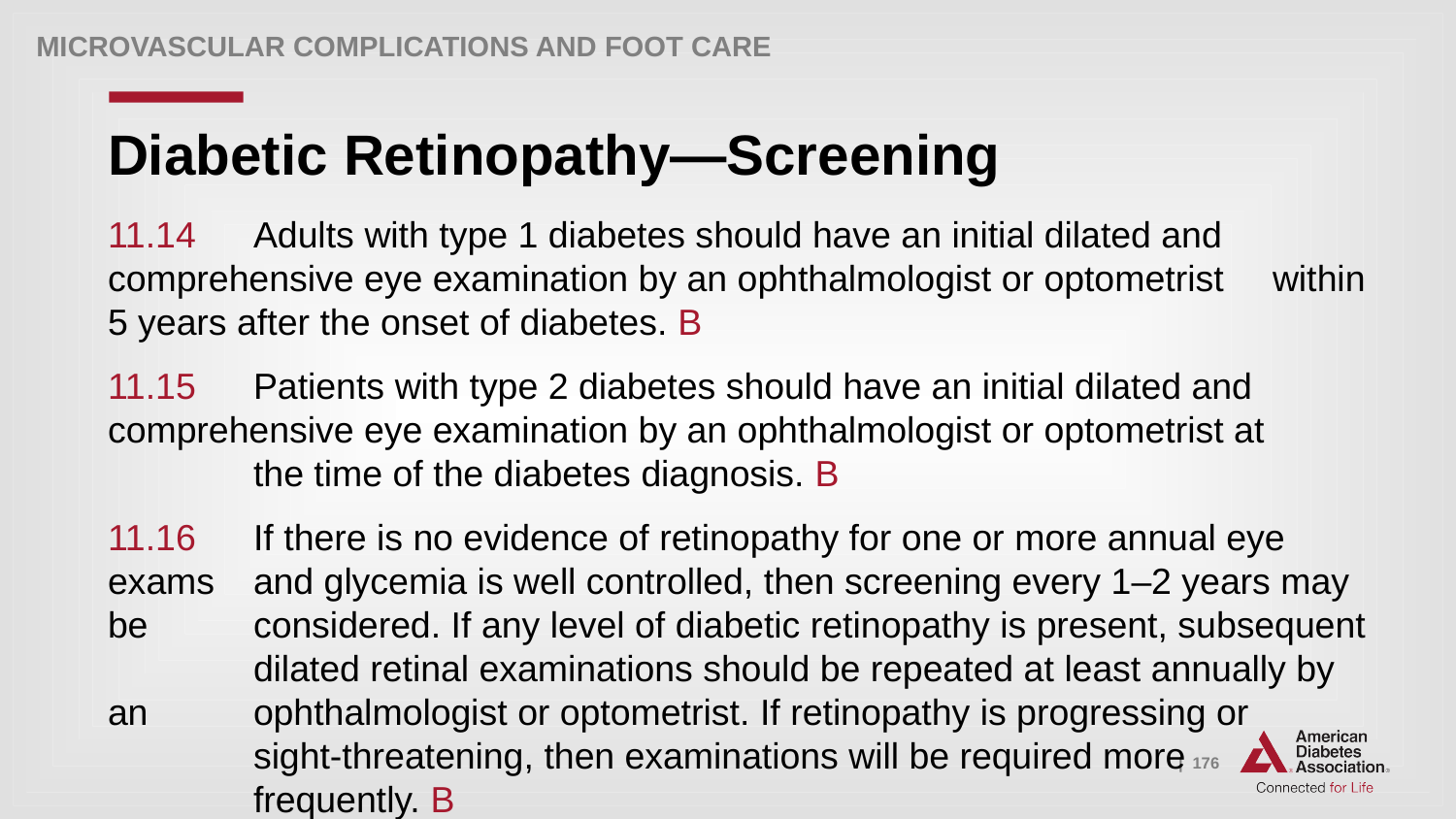

Microvascular Complications and Foot Care
# Diabetic Retinopathy—Screening
11.14 	Adults with type 1 diabetes should have an initial dilated and 	comprehensive eye examination by an ophthalmologist or optometrist 	within 5 years after the onset of diabetes. B
11.15 	Patients with type 2 diabetes should have an initial dilated and 	comprehensive eye examination by an ophthalmologist or optometrist at 	the time of the diabetes diagnosis. B
11.16 	If there is no evidence of retinopathy for one or more annual eye exams 	and glycemia is well controlled, then screening every 1–2 years may be 	considered. If any level of diabetic retinopathy is present, subsequent 	dilated retinal examinations should be repeated at least annually by an 	ophthalmologist or optometrist. If retinopathy is progressing or             	sight-threatening, then examinations will be required more           	frequently. B